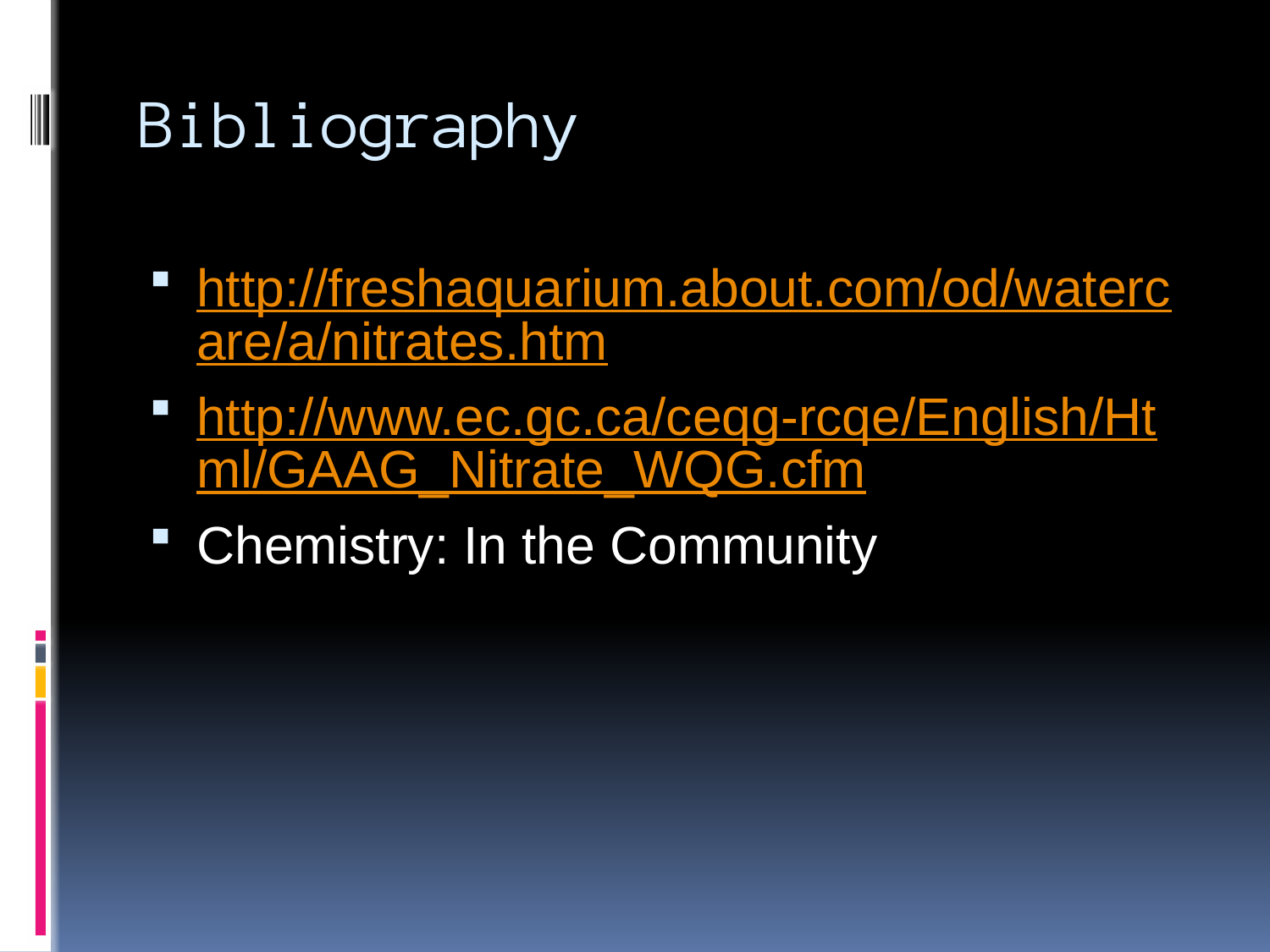

# Bibliography
http://freshaquarium.about.com/od/watercare/a/nitrates.htm
http://www.ec.gc.ca/ceqg-rcqe/English/Html/GAAG_Nitrate_WQG.cfm
Chemistry: In the Community